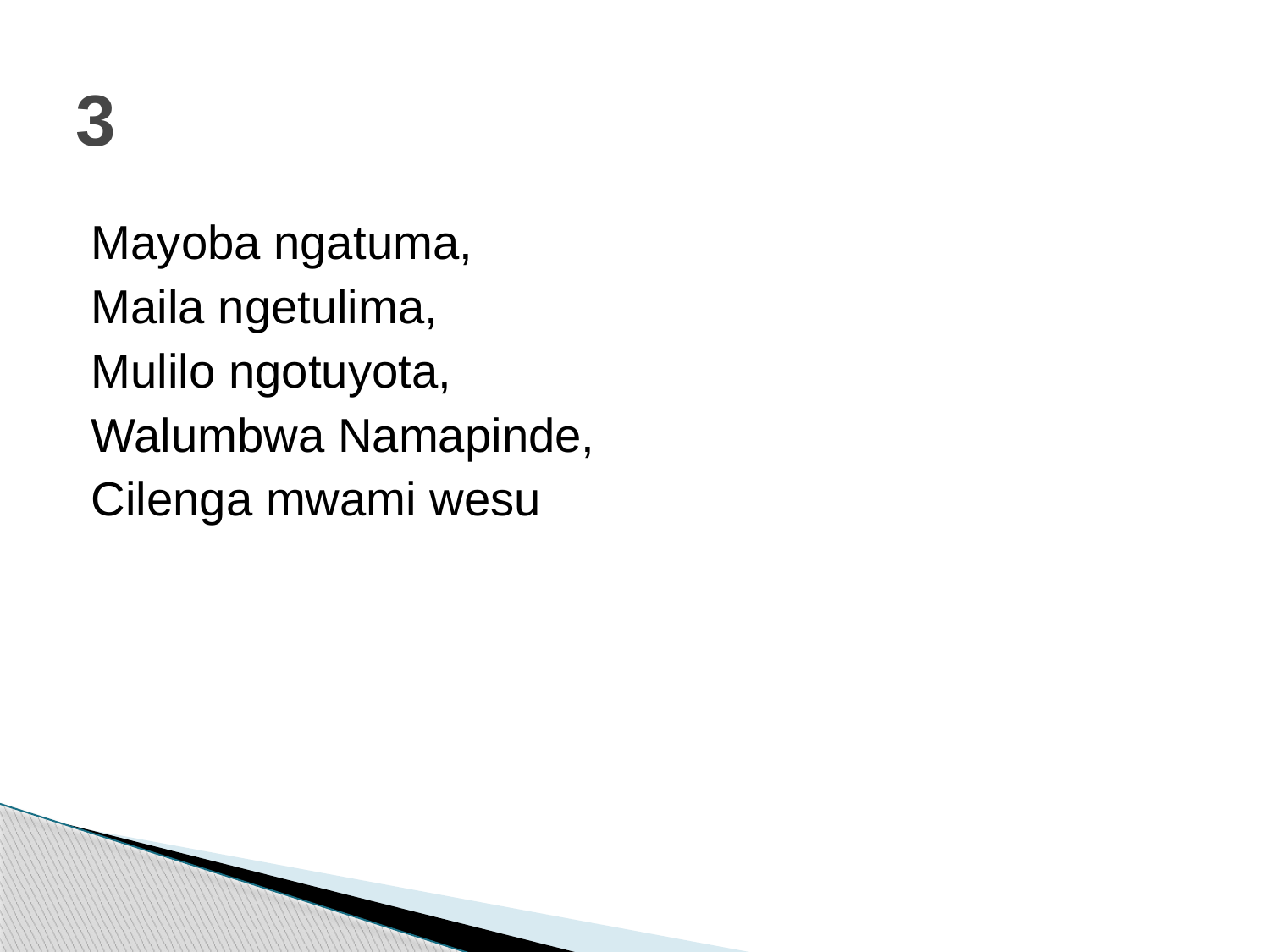

# 3
Mayoba ngatuma,
Maila ngetulima,
Mulilo ngotuyota,
Walumbwa Namapinde,
Cilenga mwami wesu